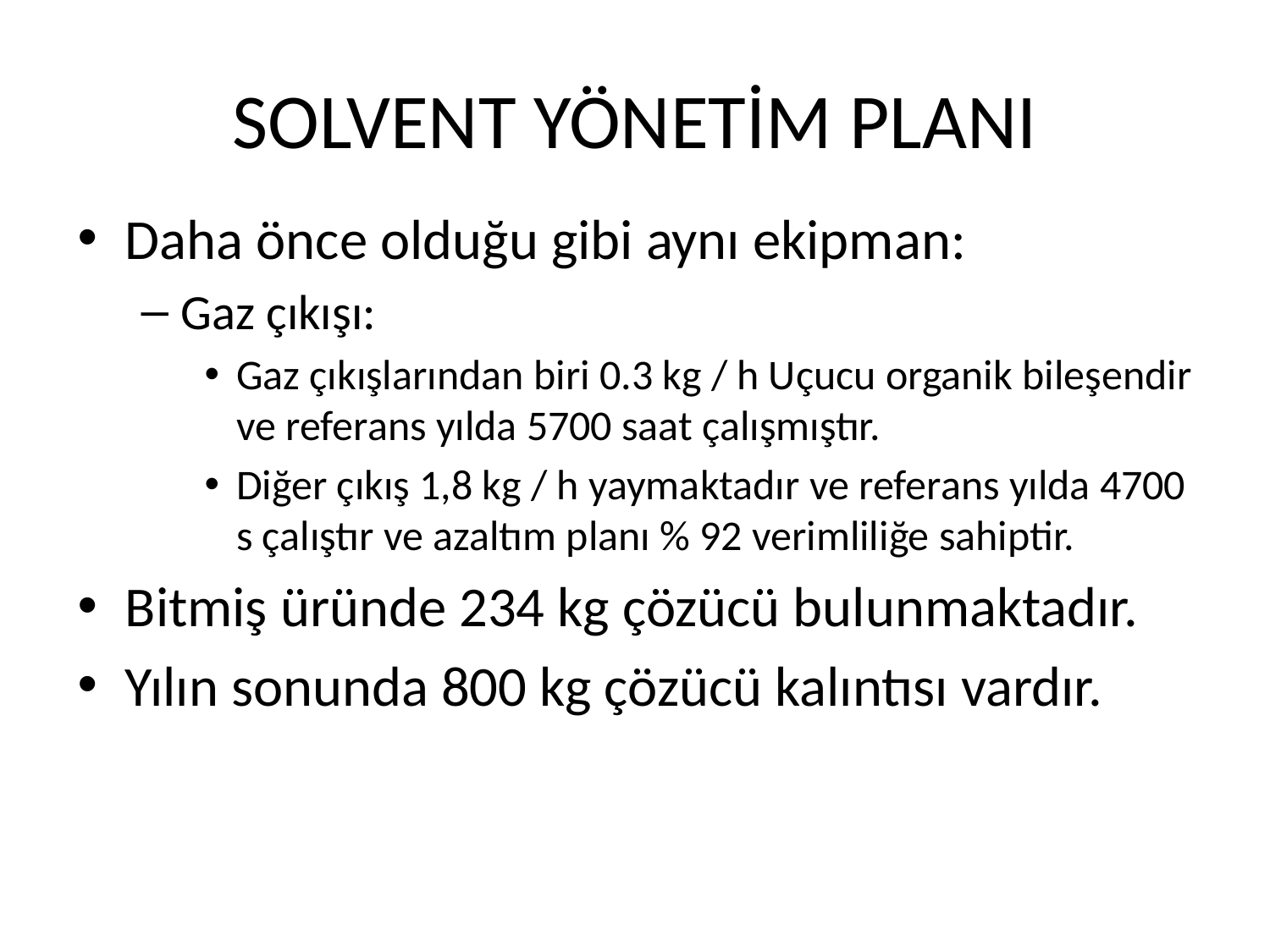

# SOLVENT YÖNETİM PLANI
Daha önce olduğu gibi aynı ekipman:
Gaz çıkışı:
Gaz çıkışlarından biri 0.3 kg / h Uçucu organik bileşendir ve referans yılda 5700 saat çalışmıştır.
Diğer çıkış 1,8 kg / h yaymaktadır ve referans yılda 4700 s çalıştır ve azaltım planı % 92 verimliliğe sahiptir.
Bitmiş üründe 234 kg çözücü bulunmaktadır.
Yılın sonunda 800 kg çözücü kalıntısı vardır.